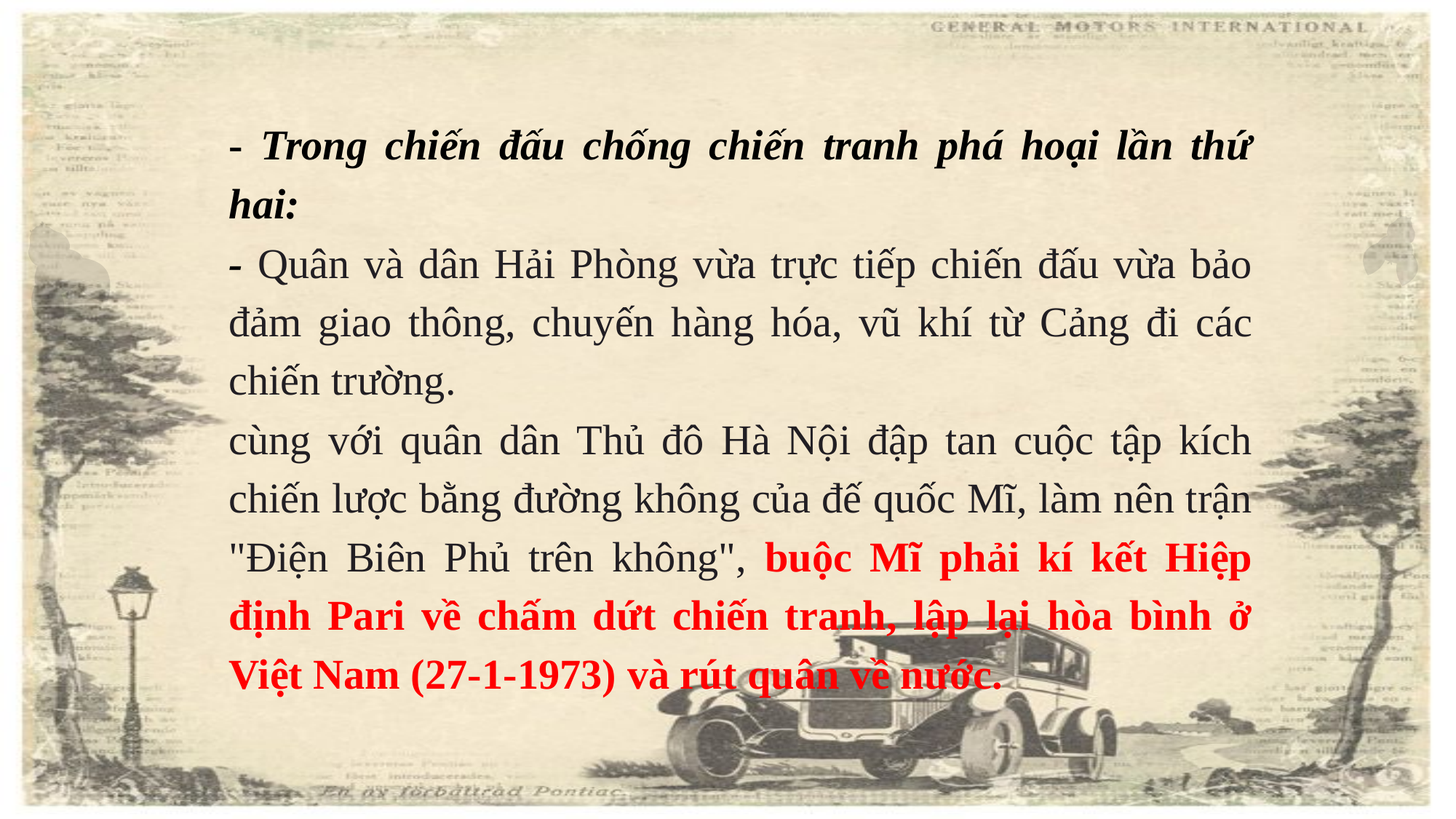

- Trong chiến đấu chống chiến tranh phá hoại lần thứ hai:
- Quân và dân Hải Phòng vừa trực tiếp chiến đấu vừa bảo đảm giao thông, chuyến hàng hóa, vũ khí từ Cảng đi các chiến trường.
cùng với quân dân Thủ đô Hà Nội đập tan cuộc tập kích chiến lược bằng đường không của đế quốc Mĩ, làm nên trận "Điện Biên Phủ trên không", buộc Mĩ phải kí kết Hiệp định Pari về chấm dứt chiến tranh, lập lại hòa bình ở Việt Nam (27-1-1973) và rút quân về nước.